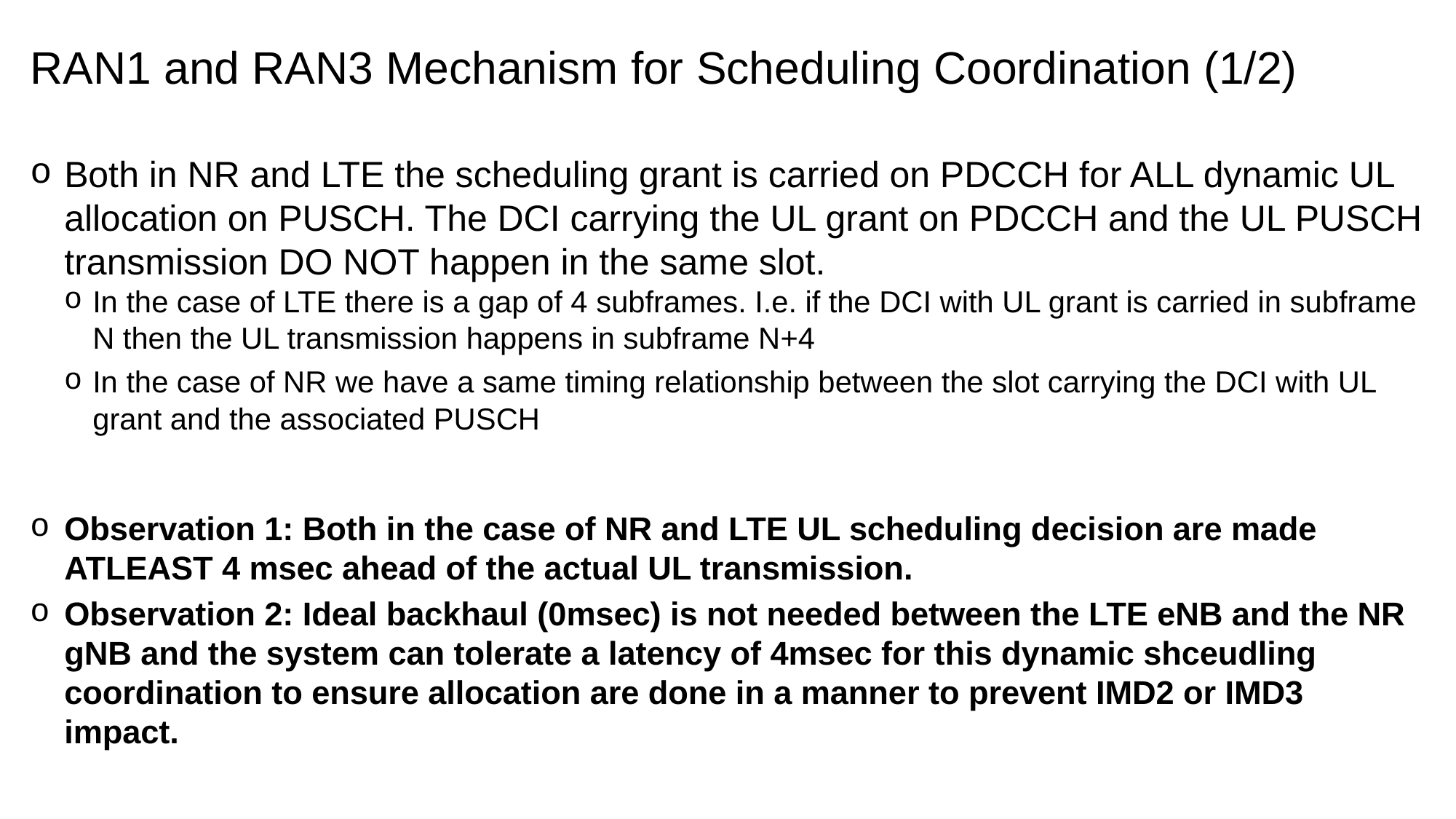

# RAN1 and RAN3 Mechanism for Scheduling Coordination (1/2)
Both in NR and LTE the scheduling grant is carried on PDCCH for ALL dynamic UL allocation on PUSCH. The DCI carrying the UL grant on PDCCH and the UL PUSCH transmission DO NOT happen in the same slot.
In the case of LTE there is a gap of 4 subframes. I.e. if the DCI with UL grant is carried in subframe N then the UL transmission happens in subframe N+4
In the case of NR we have a same timing relationship between the slot carrying the DCI with UL grant and the associated PUSCH

Observation 1: Both in the case of NR and LTE UL scheduling decision are made ATLEAST 4 msec ahead of the actual UL transmission.
Observation 2: Ideal backhaul (0msec) is not needed between the LTE eNB and the NR gNB and the system can tolerate a latency of 4msec for this dynamic shceudling coordination to ensure allocation are done in a manner to prevent IMD2 or IMD3 impact.